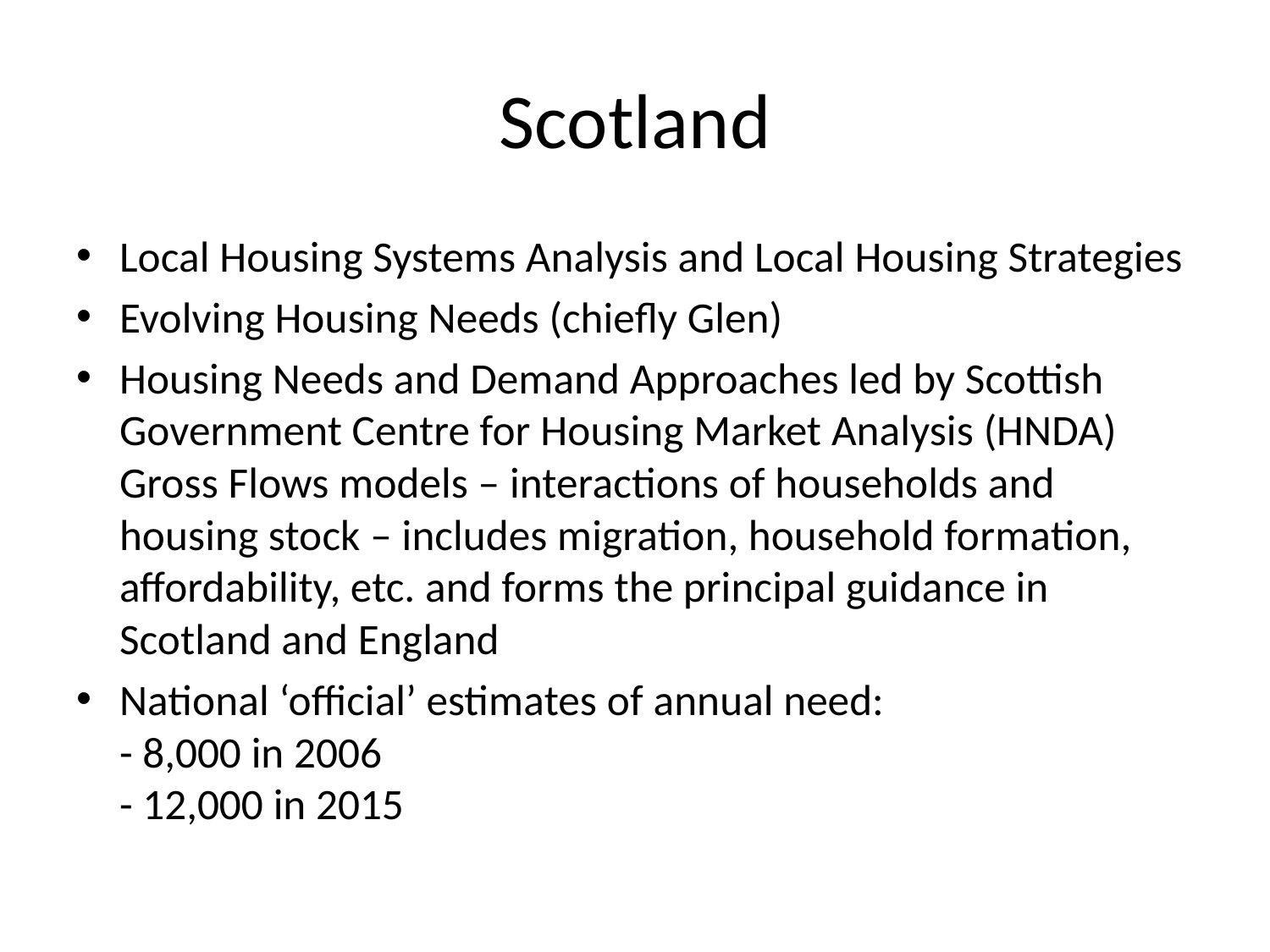

# Scotland
Local Housing Systems Analysis and Local Housing Strategies
Evolving Housing Needs (chiefly Glen)
Housing Needs and Demand Approaches led by Scottish Government Centre for Housing Market Analysis (HNDA) Gross Flows models – interactions of households and housing stock – includes migration, household formation, affordability, etc. and forms the principal guidance in Scotland and England
National ‘official’ estimates of annual need:
- 8,000 in 2006
- 12,000 in 2015